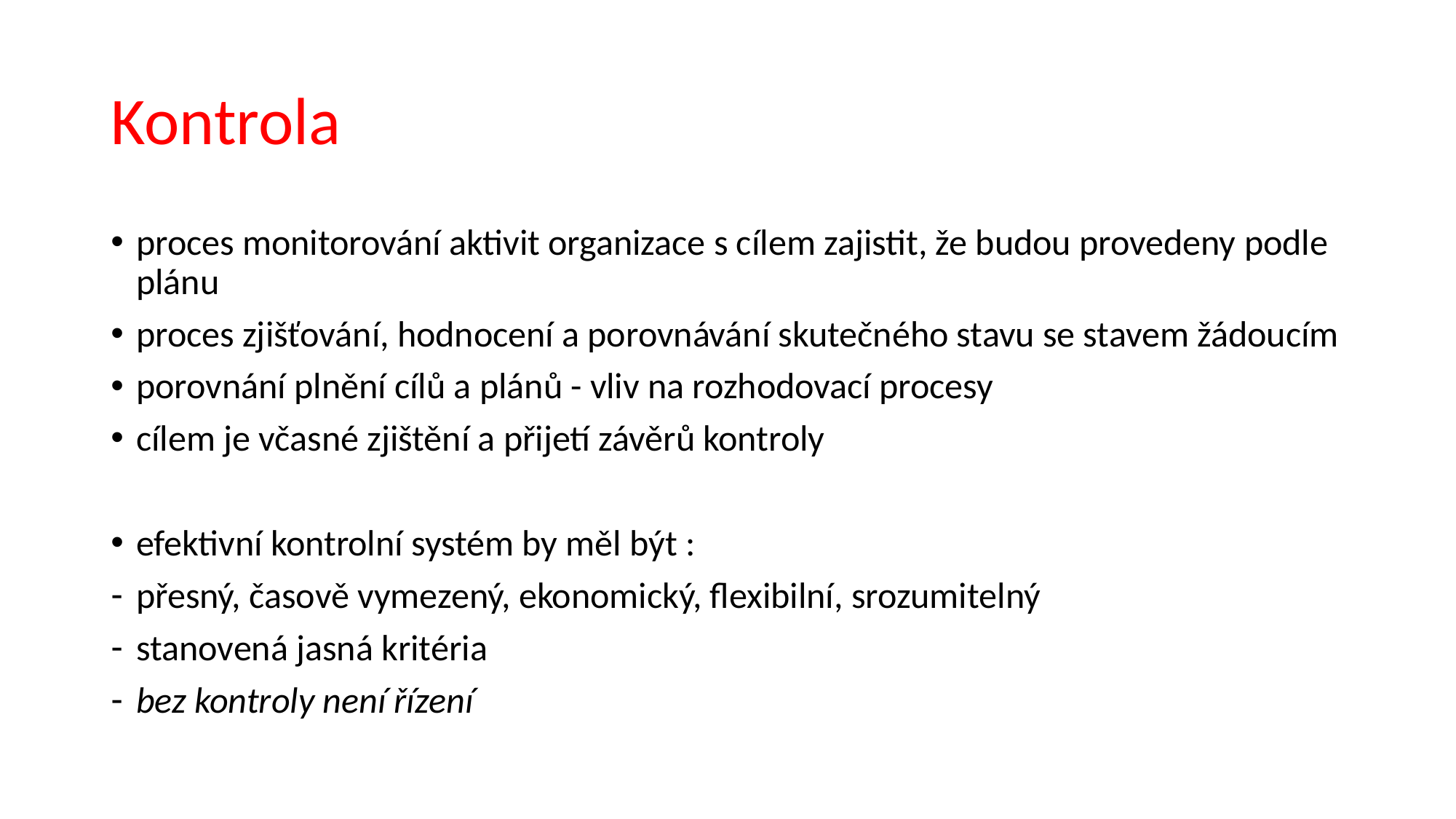

# Kontrola
proces monitorování aktivit organizace s cílem zajistit, že budou provedeny podle plánu
proces zjišťování, hodnocení a porovnávání skutečného stavu se stavem žádoucím
porovnání plnění cílů a plánů - vliv na rozhodovací procesy
cílem je včasné zjištění a přijetí závěrů kontroly

efektivní kontrolní systém by měl být :
přesný, časově vymezený, ekonomický, flexibilní, srozumitelný
stanovená jasná kritéria
bez kontroly není řízení